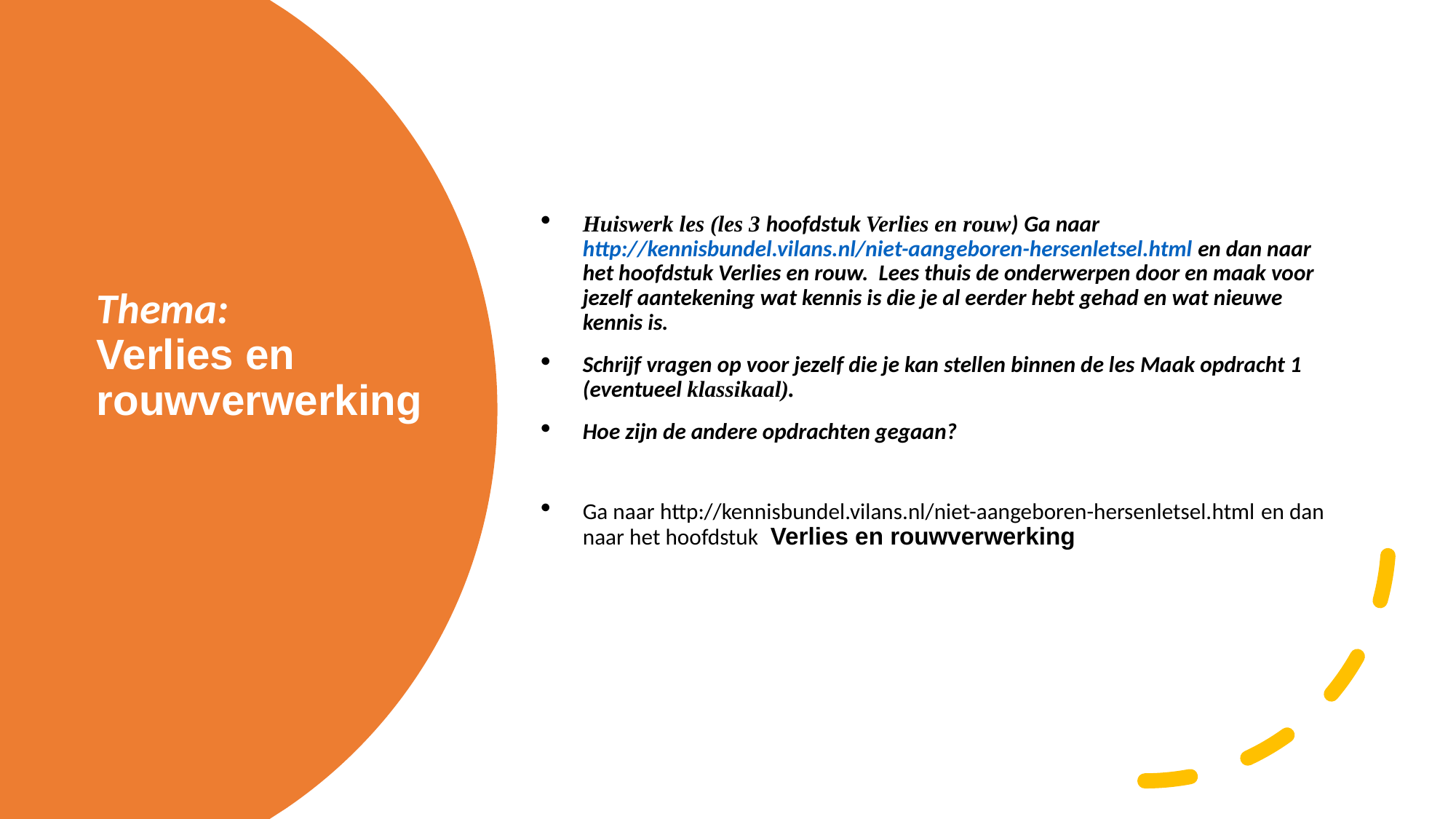

Huiswerk les (les 3 hoofdstuk Verlies en rouw) Ga naar http://kennisbundel.vilans.nl/niet-aangeboren-hersenletsel.html en dan naar het hoofdstuk Verlies en rouw.  Lees thuis de onderwerpen door en maak voor jezelf aantekening wat kennis is die je al eerder hebt gehad en wat nieuwe kennis is.
Schrijf vragen op voor jezelf die je kan stellen binnen de les Maak opdracht 1 (eventueel klassikaal).
Hoe zijn de andere opdrachten gegaan?

Ga naar http://kennisbundel.vilans.nl/niet-aangeboren-hersenletsel.html en dan naar het hoofdstuk  Verlies en rouwverwerking

# Thema:  Verlies en rouwverwerking